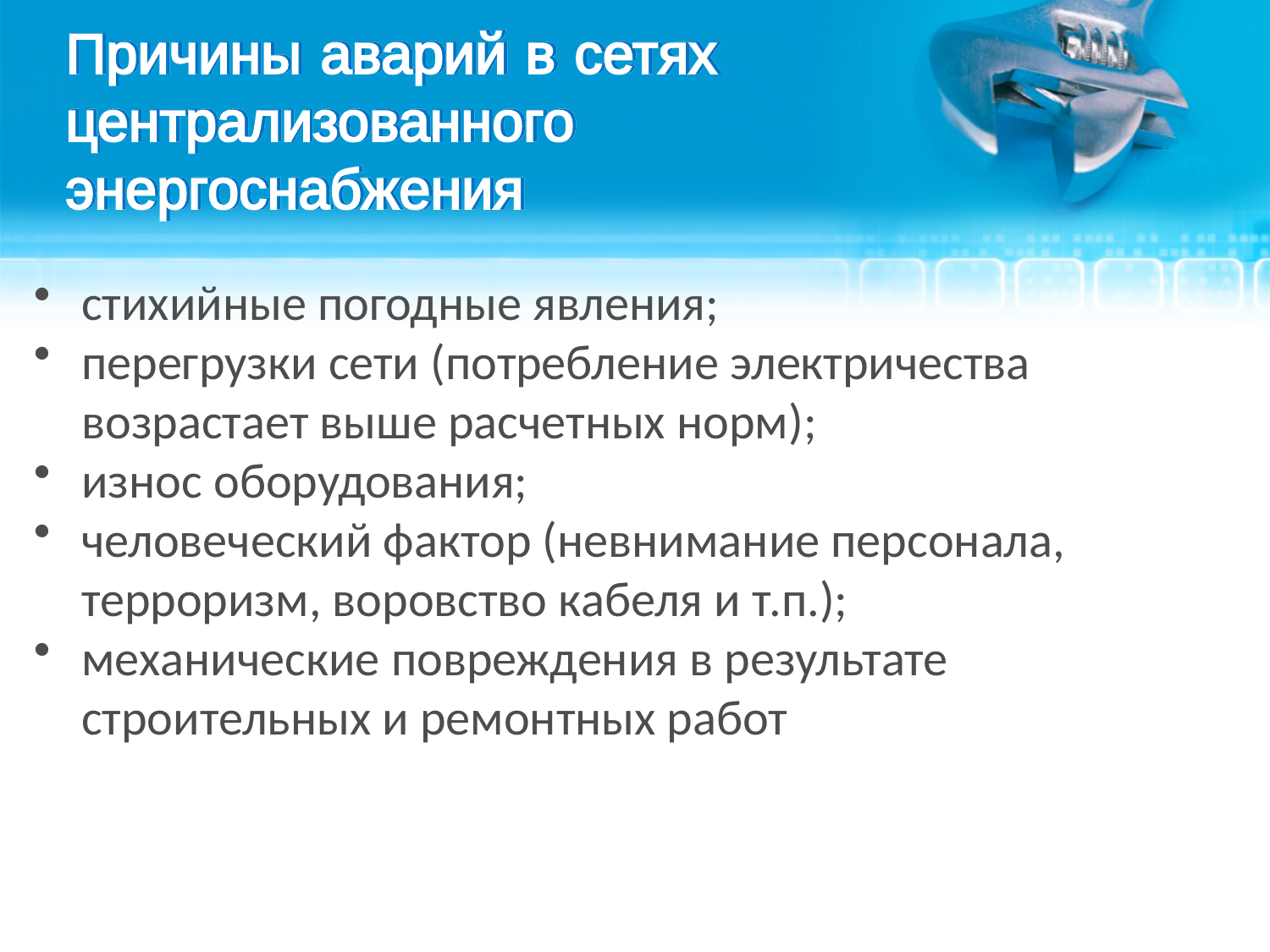

# Причины аварий в сетях централизованного энергоснабжения
стихийные погодные явления;
перегрузки сети (потребление электричества возрастает выше расчетных норм);
износ оборудования;
человеческий фактор (невнимание персонала, терроризм, воровство кабеля и т.п.);
механические повреждения в результате строительных и ремонтных работ